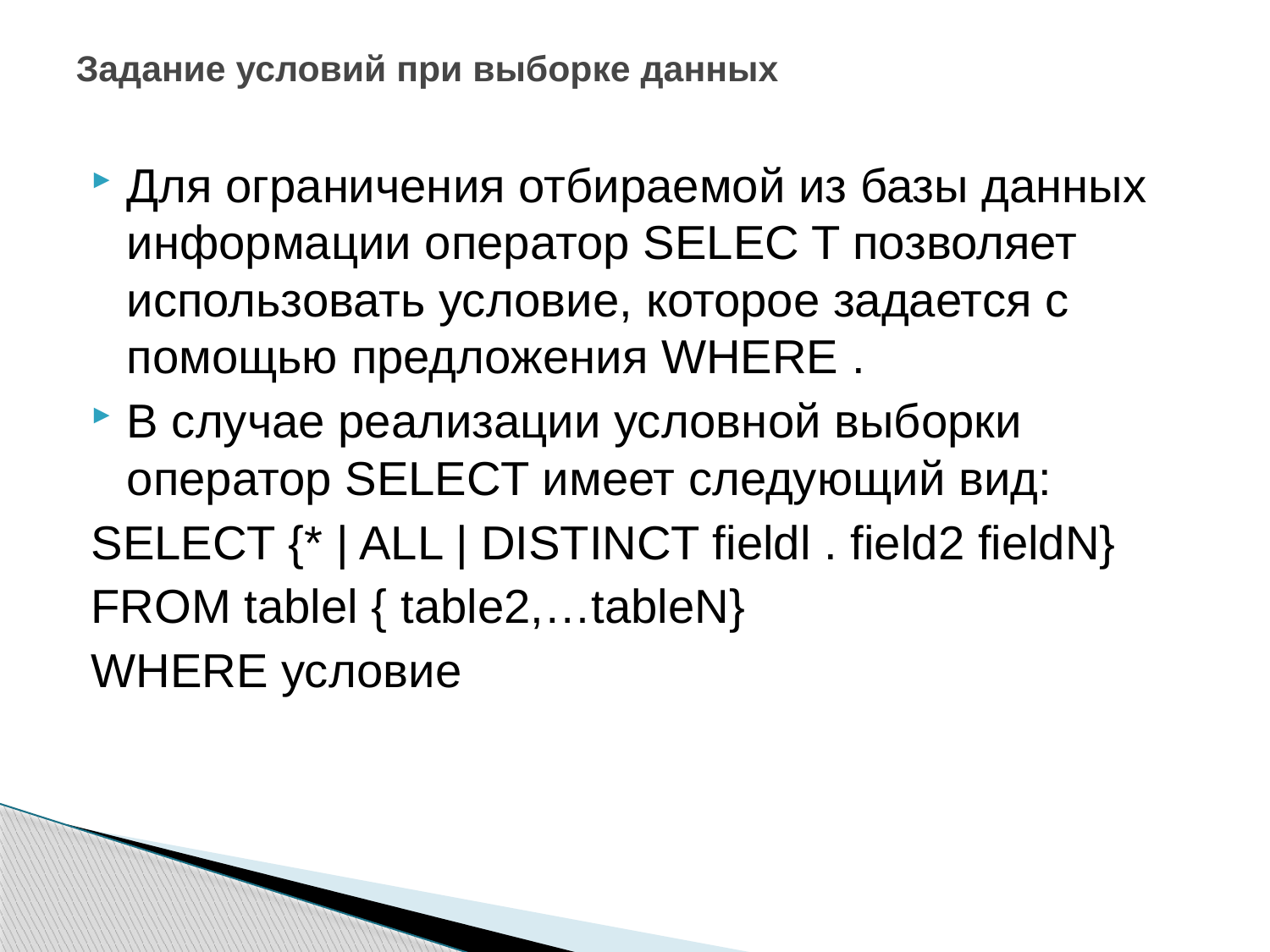

# Задание условий при выборке данных
Для ограничения отбираемой из базы данных информации оператор SELEC T позволяет использовать условие, которое задается с помощью предложения WHERE .
В случае реализации условной выборки оператор SELECT имеет следующий вид:
SELECT {* | ALL | DISTINCT fieldl . field2 fieldN}
FROM tablel { table2,…tableN}
WHERE условие